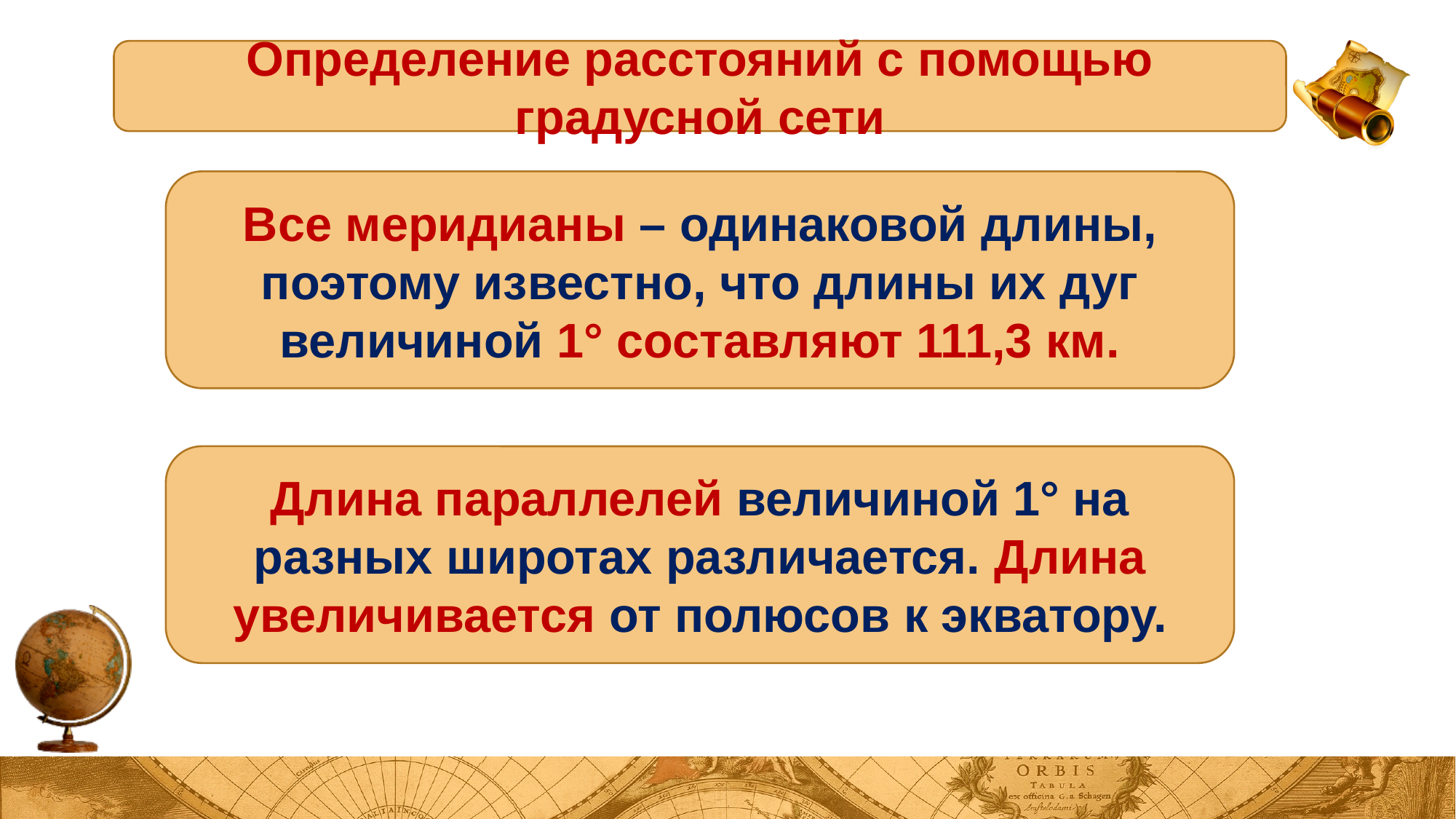

Определение расстояний с помощью градусной сети
Все меридианы – одинаковой длины, поэтому известно, что длины их дуг величиной 1° составляют 111,3 км.
Длина параллелей величиной 1° на разных широтах различается. Длина увеличивается от полюсов к экватору.